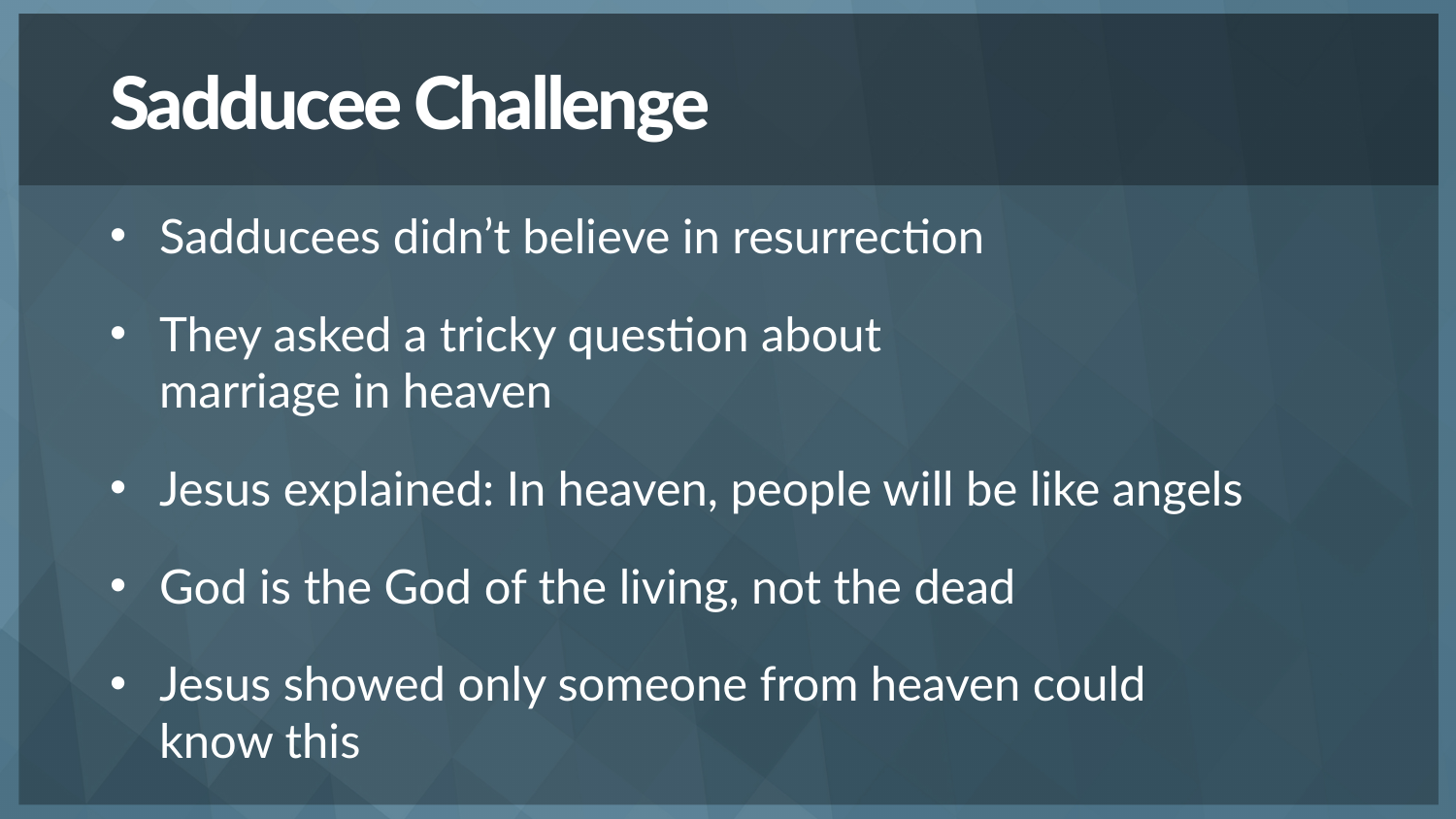

# Sadducee Challenge
Sadducees didn’t believe in resurrection
They asked a tricky question about
marriage in heaven
Jesus explained: In heaven, people will be like angels
God is the God of the living, not the dead
Jesus showed only someone from heaven could
know this